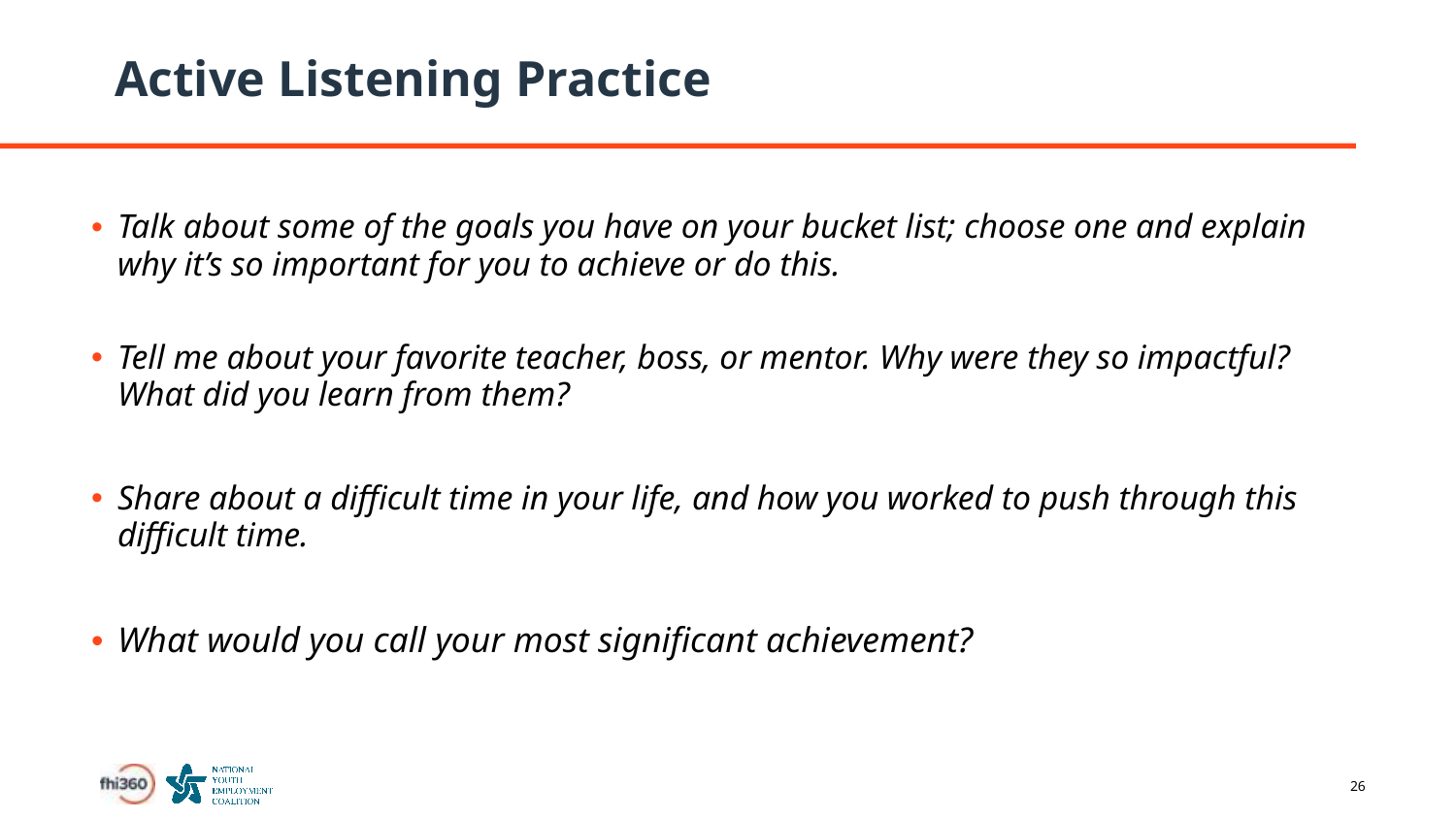

# Active Listening Practice

Talk about some of the goals you have on your bucket list; choose one and explain why it’s so important for you to achieve or do this.

Tell me about your favorite teacher, boss, or mentor. Why were they so impactful? What did you learn from them?

Share about a difficult time in your life, and how you worked to push through this difficult time.

What would you call your most significant achievement?